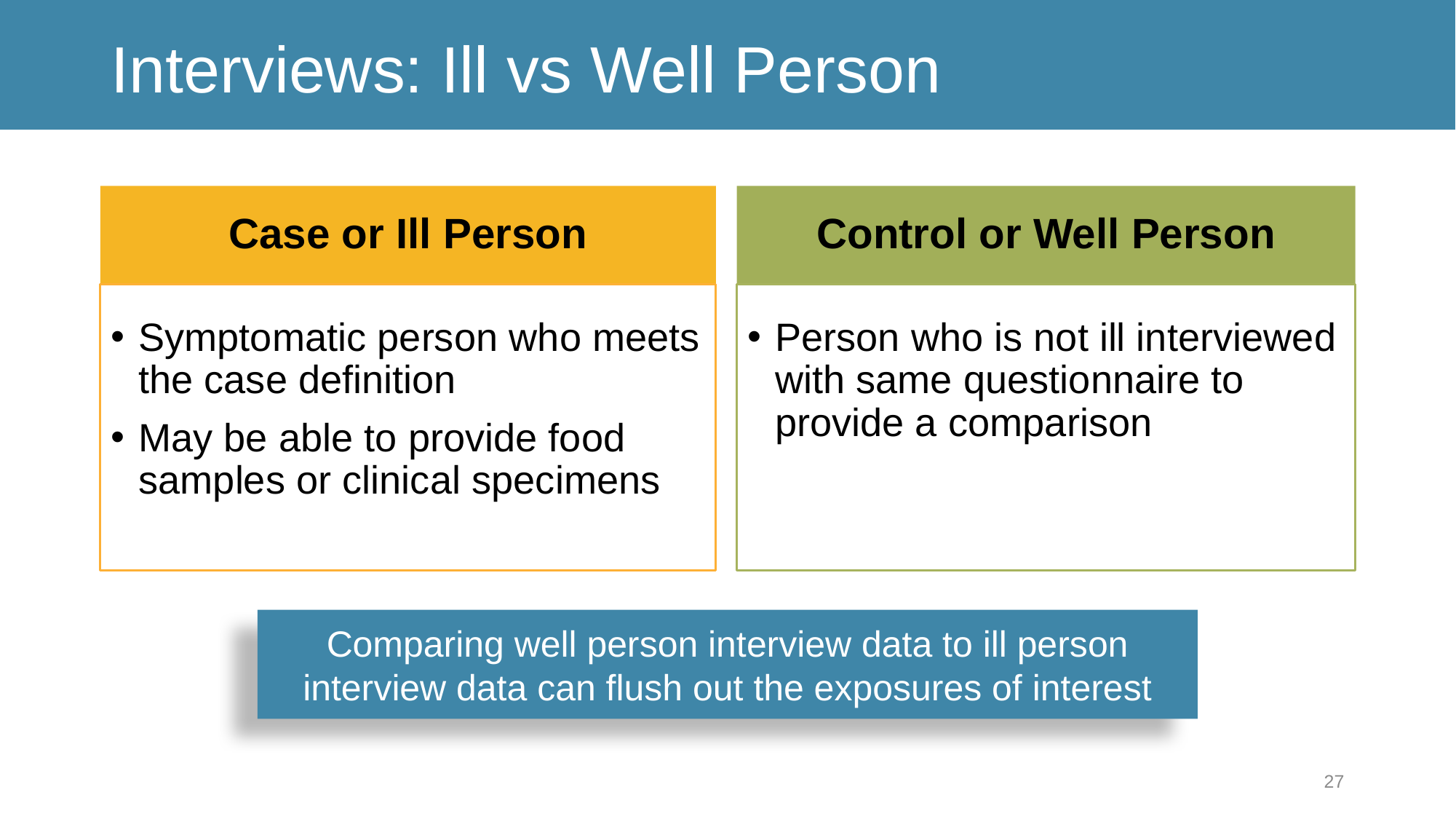

# Interviews: Ill vs Well Person
Case or Ill Person
Control or Well Person
Symptomatic person who meets the case definition
May be able to provide food samples or clinical specimens
Person who is not ill interviewed with same questionnaire to provide a comparison

Comparing well person interview data to ill person interview data can flush out the exposures of interest
27